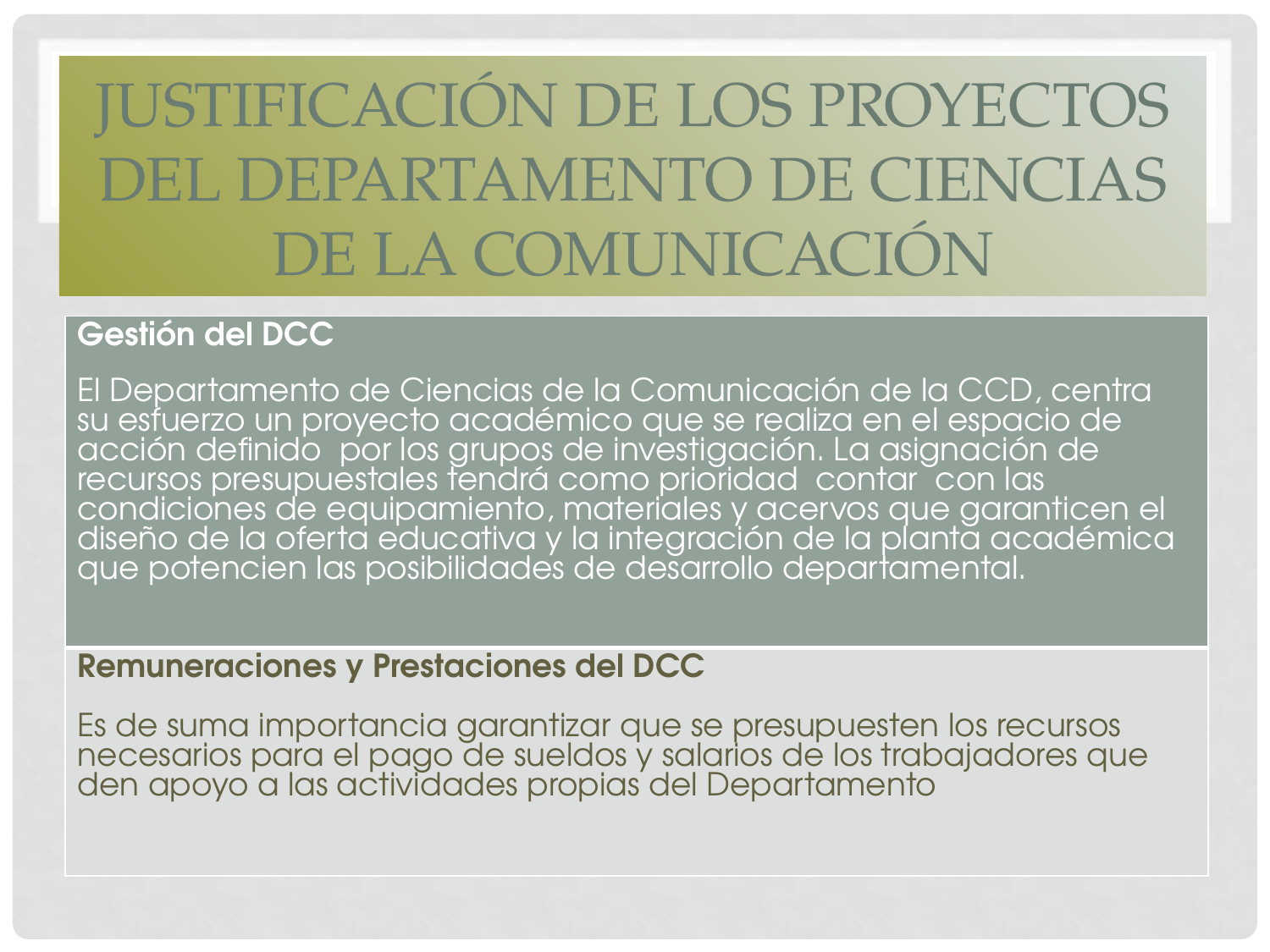

# JUSTIFICACIÓN de los proyectos Del departamento de ciencias de la comunicación
| Gestión del DCC El Departamento de Ciencias de la Comunicación de la CCD, centra su esfuerzo un proyecto académico que se realiza en el espacio de acción definido por los grupos de investigación. La asignación de recursos presupuestales tendrá como prioridad contar con las condiciones de equipamiento, materiales y acervos que garanticen el diseño de la oferta educativa y la integración de la planta académica que potencien las posibilidades de desarrollo departamental. |
| --- |
| Remuneraciones y Prestaciones del DCC Es de suma importancia garantizar que se presupuesten los recursos necesarios para el pago de sueldos y salarios de los trabajadores que den apoyo a las actividades propias del Departamento |